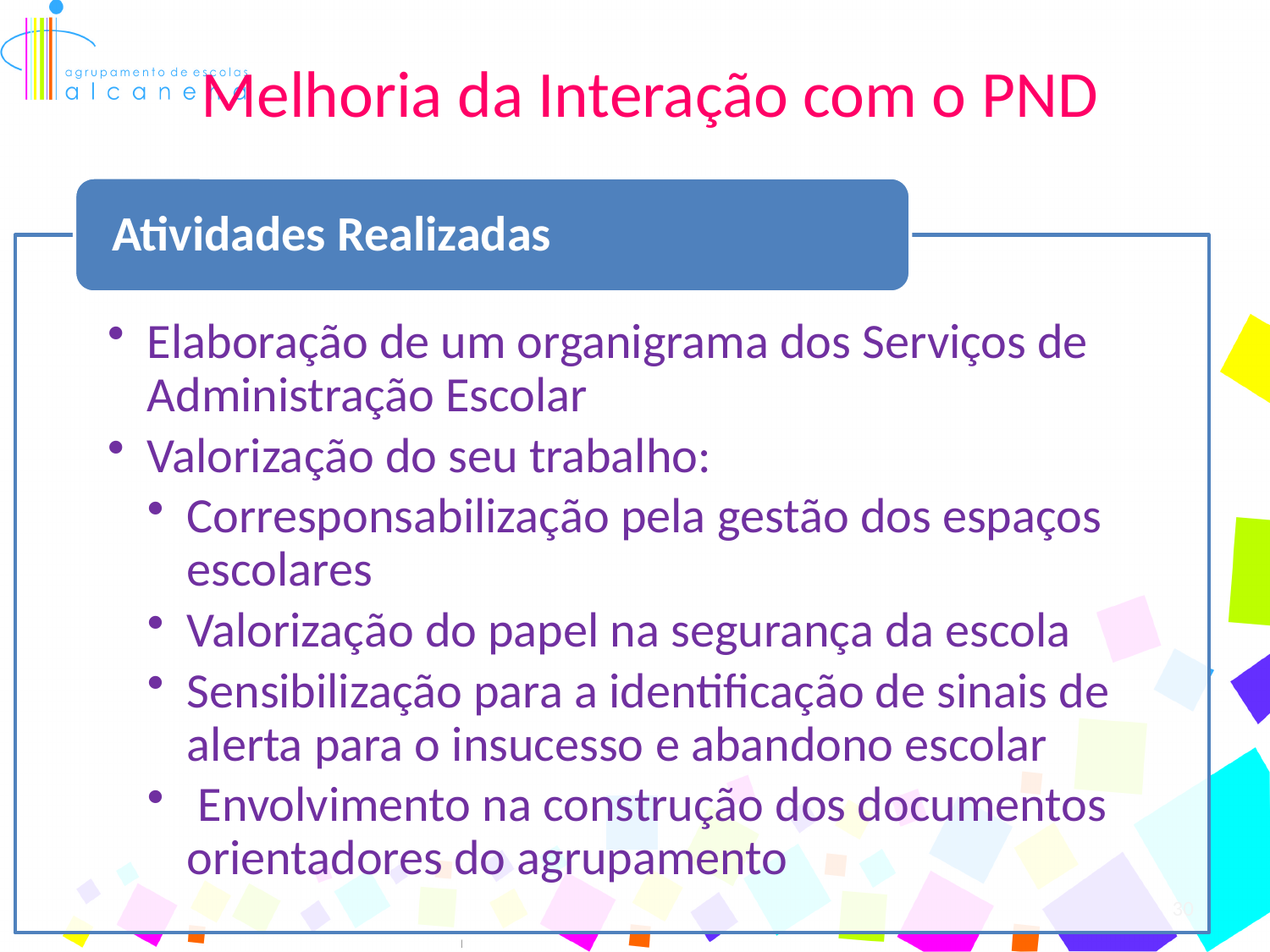

# Melhoria da Interação com o PND
Elaboração de um organigrama dos Serviços de Administração Escolar
Valorização do seu trabalho:
Corresponsabilização pela gestão dos espaços escolares
Valorização do papel na segurança da escola
Sensibilização para a identificação de sinais de alerta para o insucesso e abandono escolar
 Envolvimento na construção dos documentos orientadores do agrupamento
Atividades Realizadas
30